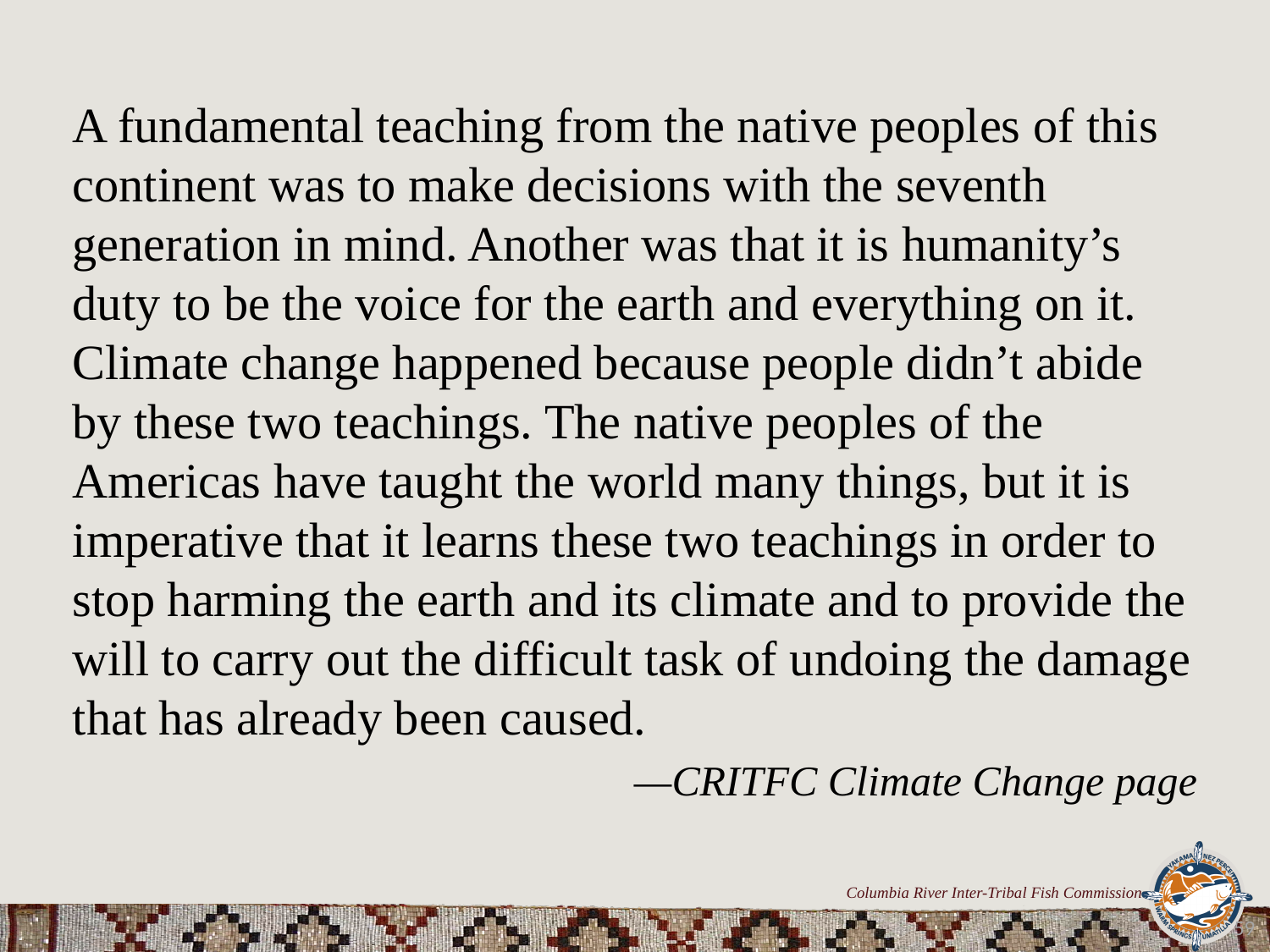

A fundamental teaching from the native peoples of this continent was to make decisions with the seventh generation in mind. Another was that it is humanity’s duty to be the voice for the earth and everything on it. Climate change happened because people didn’t abide by these two teachings. The native peoples of the Americas have taught the world many things, but it is imperative that it learns these two teachings in order to stop harming the earth and its climate and to provide the will to carry out the difficult task of undoing the damage that has already been caused.
—CRITFC Climate Change page
59